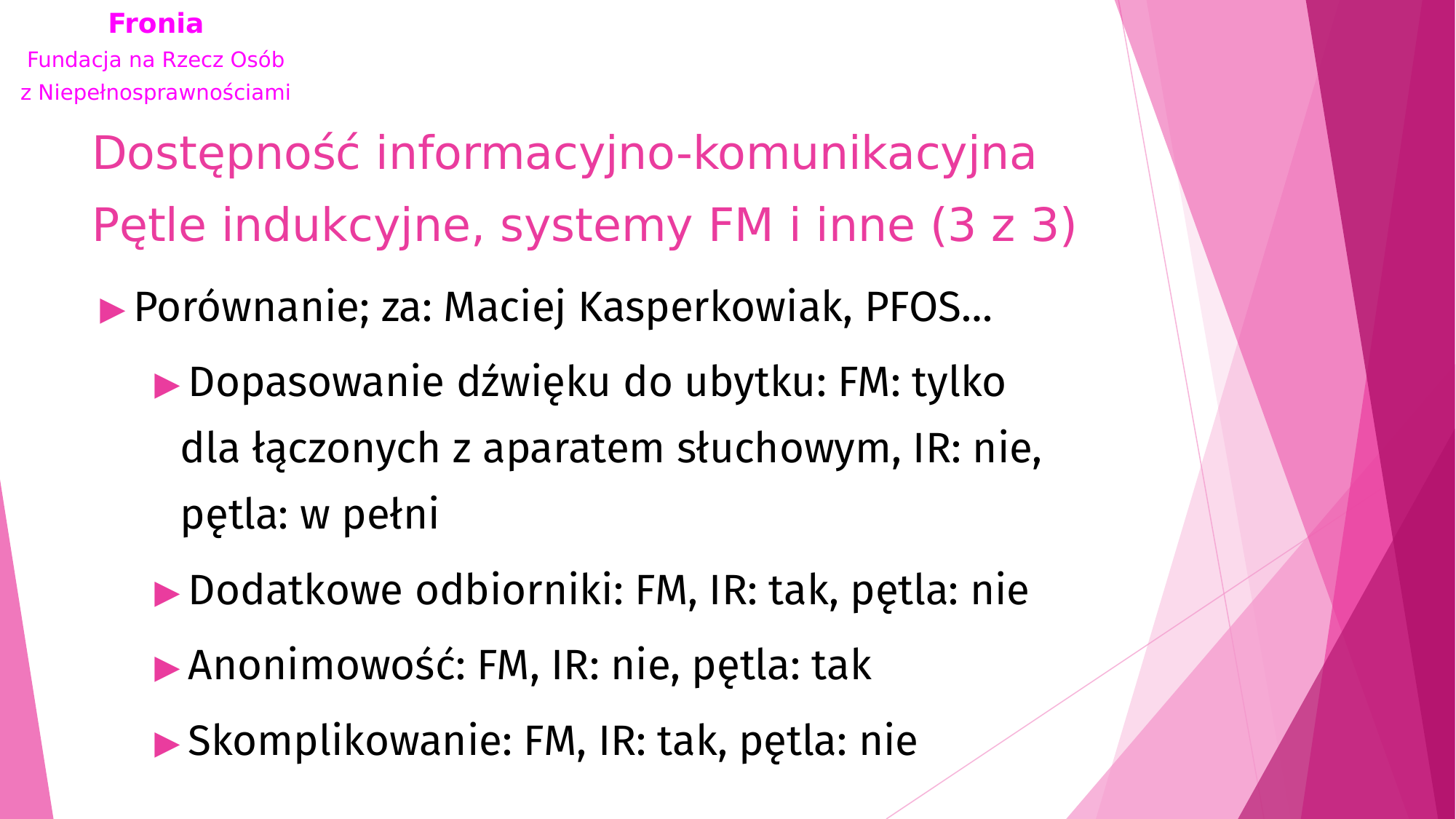

# Dostępność informacyjno-komunikacyjna Pętle indukcyjne, systemy FM i inne (3 z 3)
Porównanie; za: Maciej Kasperkowiak, PFOS…
Dopasowanie dźwięku do ubytku: FM: tylko dla łączonych z aparatem słuchowym, IR: nie, pętla: w pełni
Dodatkowe odbiorniki: FM, IR: tak, pętla: nie
Anonimowość: FM, IR: nie, pętla: tak
Skomplikowanie: FM, IR: tak, pętla: nie